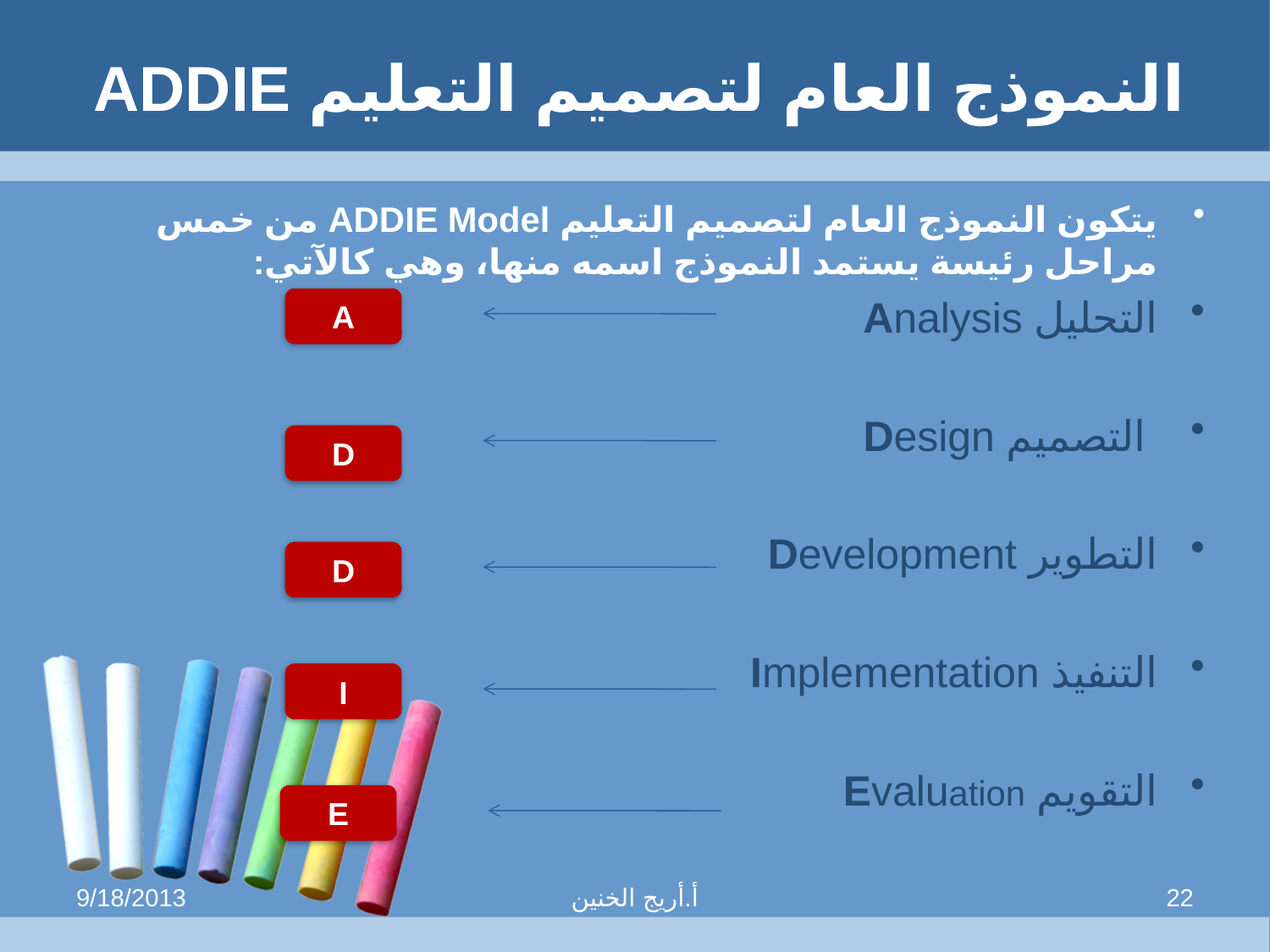

# النموذج العام لتصميم التعليم ADDIE

يتكون النموذج العام لتصميم التعليم ADDIE Model من خمس مراحل رئيسة يستمد النموذج اسمه منها، وهي كالآتي:
التحليل Analysis

 التصميم Design

التطوير Development

التنفيذ Implementation

التقويم Evaluation
A
D
D
I
E
9/18/2013
أ.أريج الخنين
22